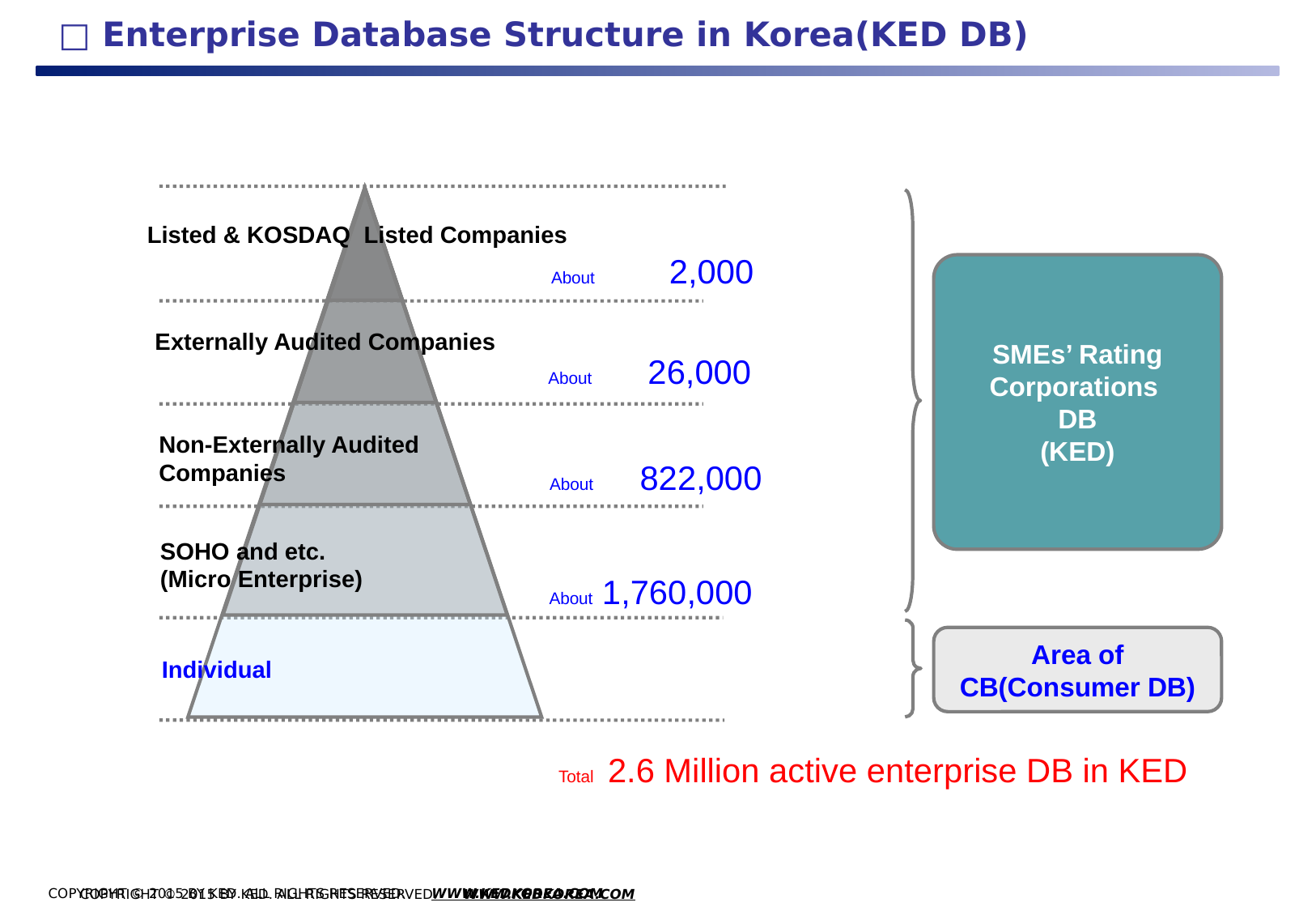

□ Enterprise Database Structure in Korea(KED DB)

Listed & KOSDAQ  Listed Companies

About        2,000
SMEs’ Rating
 Corporations
DB
(KED)

Externally Audited Companies
About          26,000

Non-Externally Audited
Companies

About     822,000

SOHO and etc.
(Micro Enterprise)
About 1,760,000

Area of
CB(Consumer DB)
Individual

Total  2.6 Million active enterprise DB in KED
COPYRIGHT © 2015 BY KED. ALL RIGHTS RESERVED.      WWW.KEDKOREA.COM